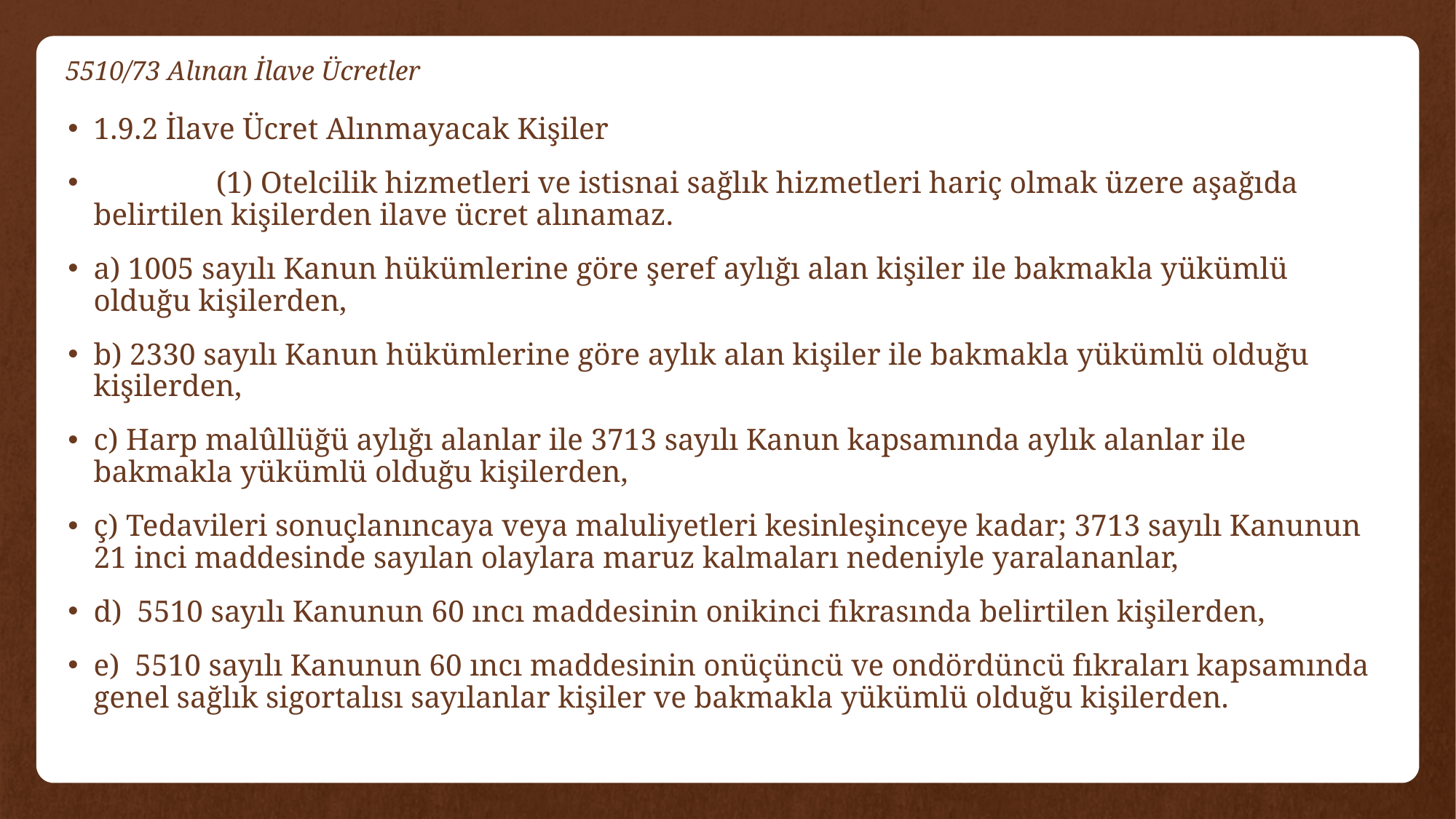

# 5510/73 Alınan İlave Ücretler
1.9.2 İlave Ücret Alınmayacak Kişiler
                (1) Otelcilik hizmetleri ve istisnai sağlık hizmetleri hariç olmak üzere aşağıda belirtilen kişilerden ilave ücret alınamaz.
a) 1005 sayılı Kanun hükümlerine göre şeref aylığı alan kişiler ile bakmakla yükümlü olduğu kişilerden,
b) 2330 sayılı Kanun hükümlerine göre aylık alan kişiler ile bakmakla yükümlü olduğu kişilerden,
c) Harp malûllüğü aylığı alanlar ile 3713 sayılı Kanun kapsamında aylık alanlar ile bakmakla yükümlü olduğu kişilerden,
ç) Tedavileri sonuçlanıncaya veya maluliyetleri kesinleşinceye kadar; 3713 sayılı Kanunun 21 inci maddesinde sayılan olaylara maruz kalmaları nedeniyle yaralananlar,
d)  5510 sayılı Kanunun 60 ıncı maddesinin onikinci fıkrasında belirtilen kişilerden,
e)  5510 sayılı Kanunun 60 ıncı maddesinin onüçüncü ve ondördüncü fıkraları kapsamında genel sağlık sigortalısı sayılanlar kişiler ve bakmakla yükümlü olduğu kişilerden.